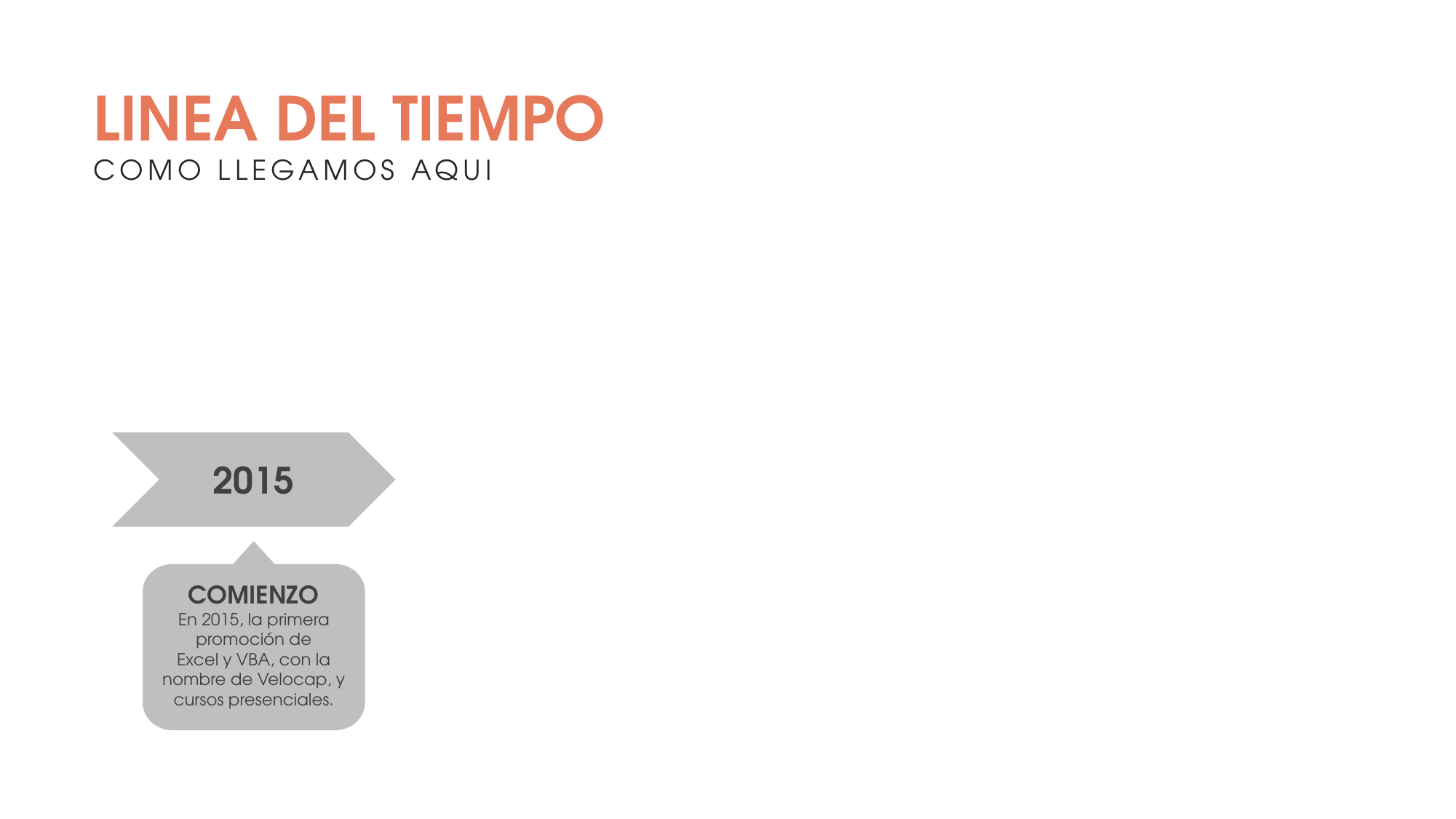

LINEA DEL TIEMPO
COMO LLEGAMOS AQUI
2015
COMIENZO
En 2015, la primera promoción de
Excel y VBA, con la
nombre de Velocap, y cursos presenciales.